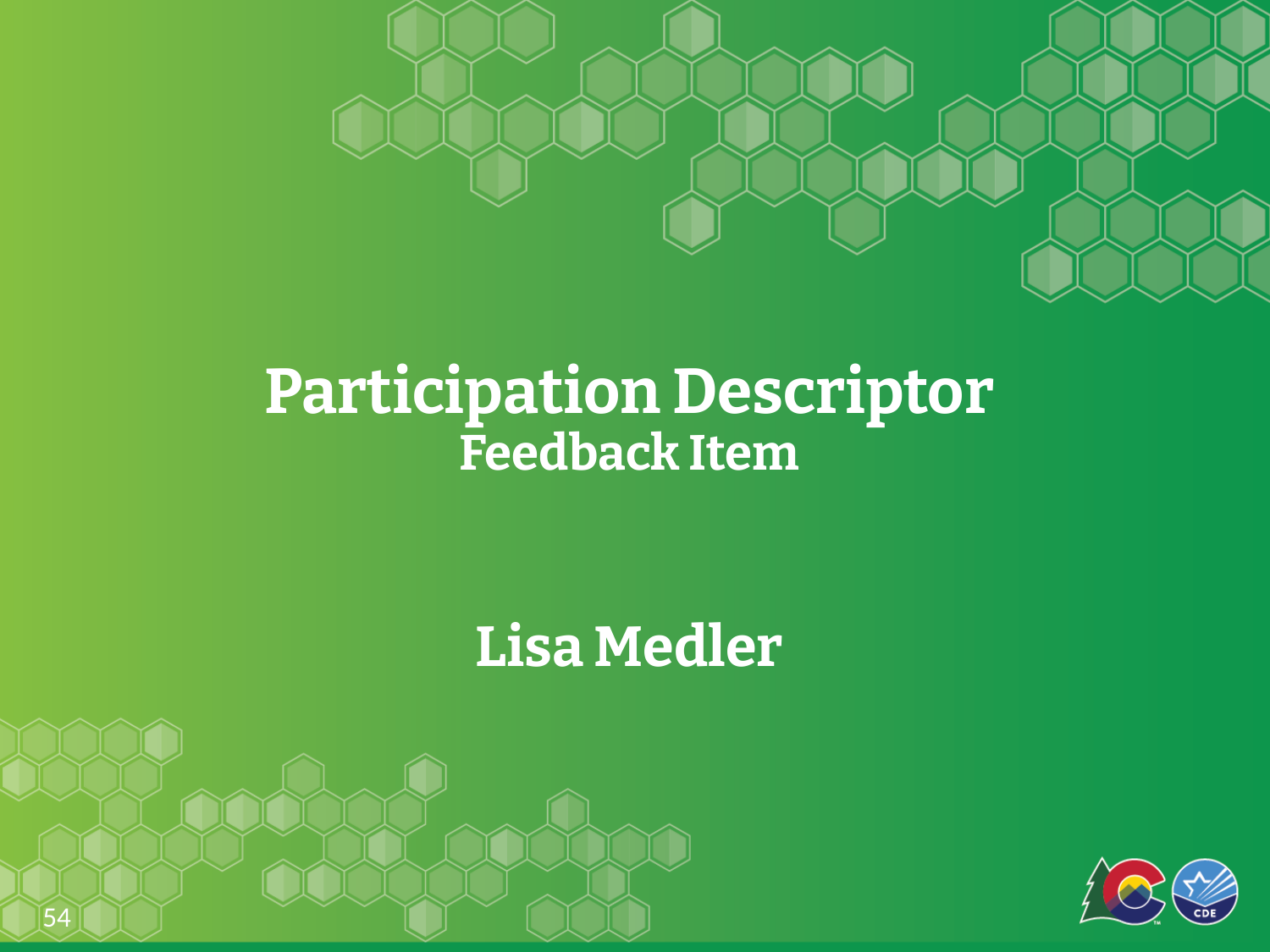

# Participation Descriptor Feedback Item Lisa Medler
54